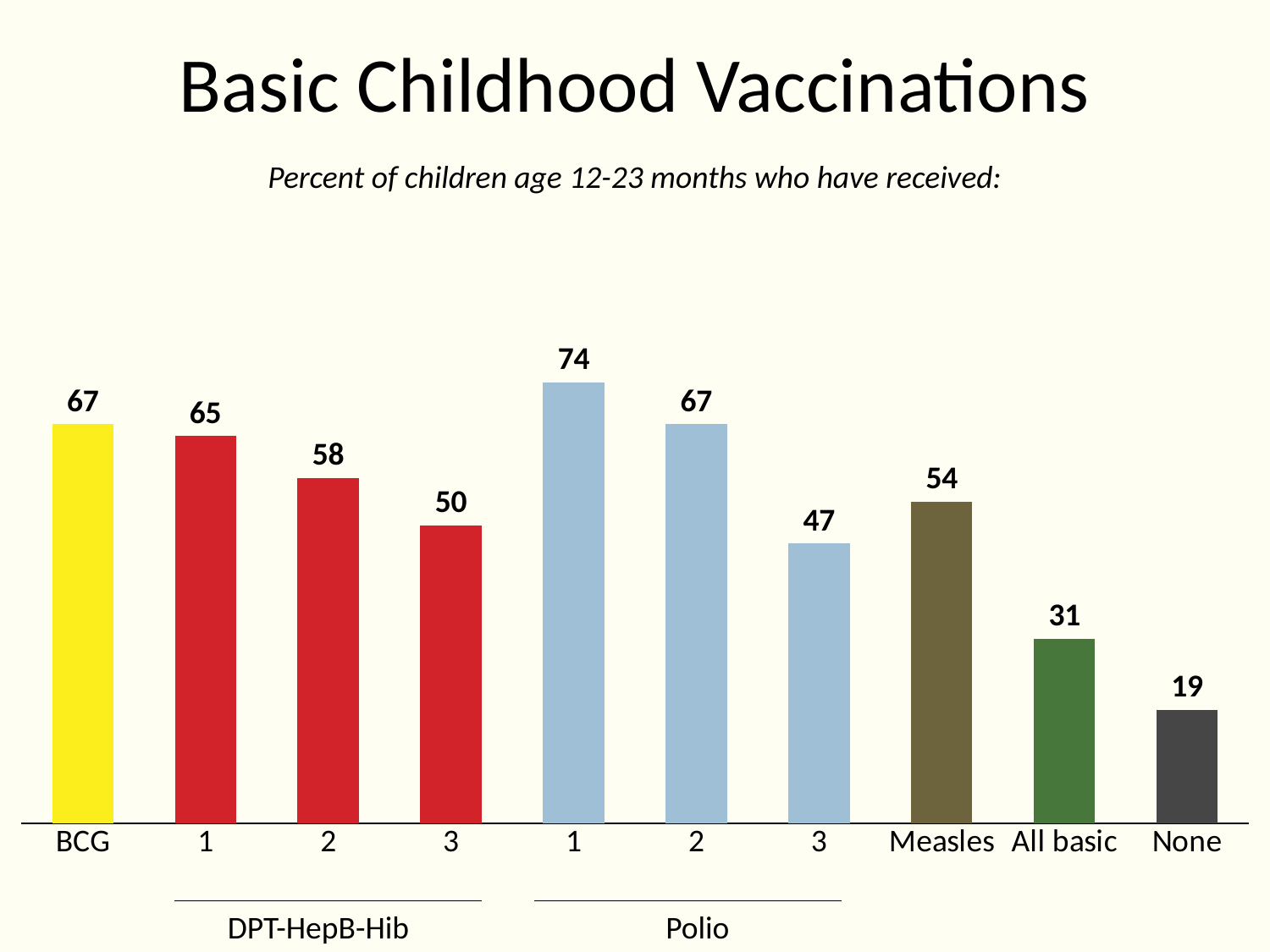

# Basic Childhood Vaccinations
Percent of children age 12-23 months who have received:

### Chart

| Category | Series 1 |
|---|---|
| BCG | 67.0 |
| 1 | 65.0 |
| 2 | 58.0 |
| 3 | 50.0 |
| 1 | 74.0 |
| 2 | 67.0 |
| 3 | 47.0 |
| Measles | 54.0 |
| All basic | 31.0 |
| None | 19.0 |
Polio
DPT-HepB-Hib